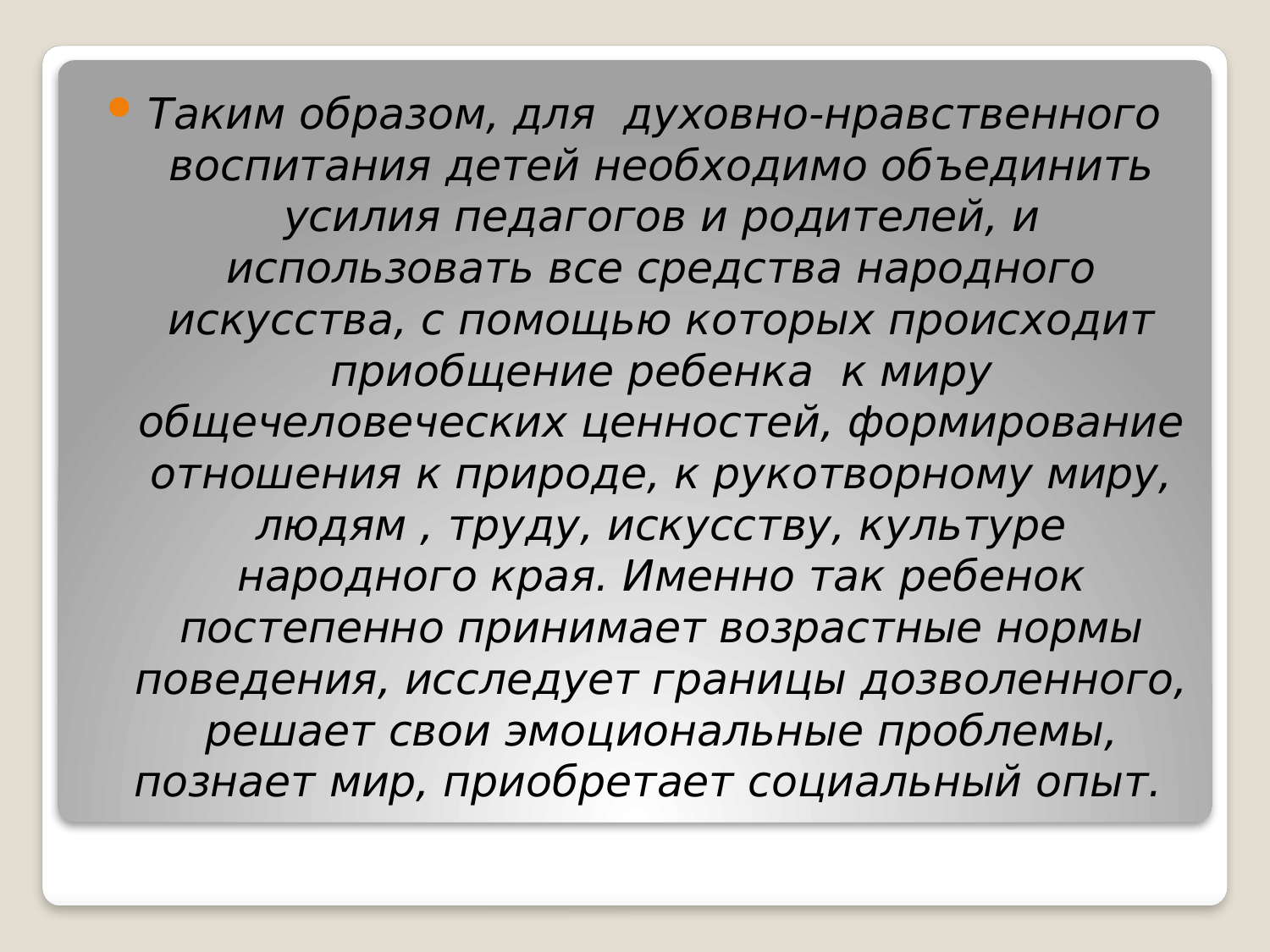

Таким образом, для  духовно-нравственного  воспитания детей необходимо объединить усилия педагогов и родителей, и использовать все средства народного искусства, с помощью которых происходит приобщение ребенка  к миру общечеловеческих ценностей, формирование отношения к природе, к рукотворному миру, людям , труду, искусству, культуре народного края. Именно так ребенок постепенно принимает возрастные нормы поведения, исследует границы дозволенного, решает свои эмоциональные проблемы, познает мир, приобретает социальный опыт.